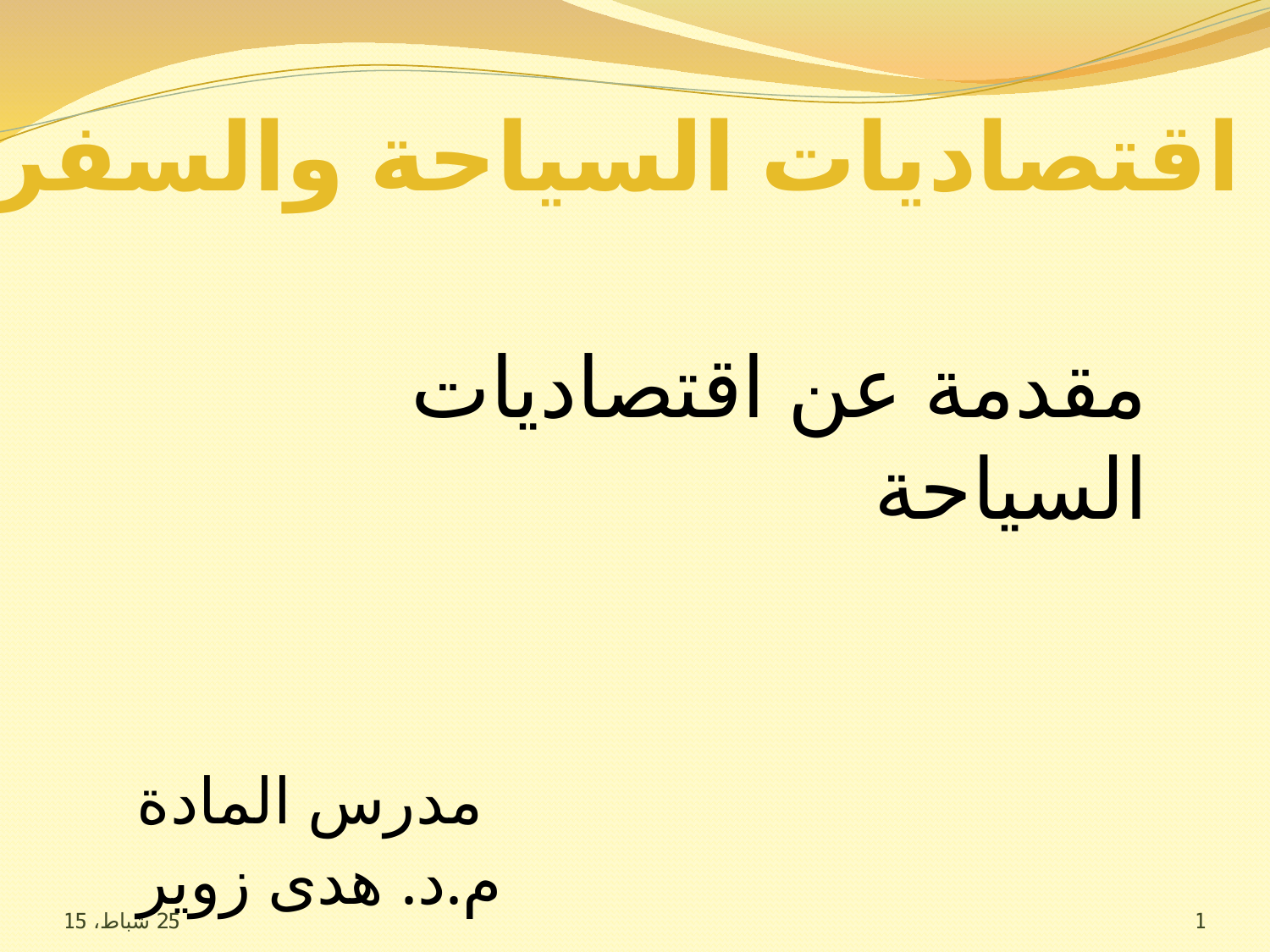

اقتصاديات السياحة والسفر
مقدمة عن اقتصاديات السياحة

 مدرس المادة
م.د. هدى زوير
25 شباط، 15
1